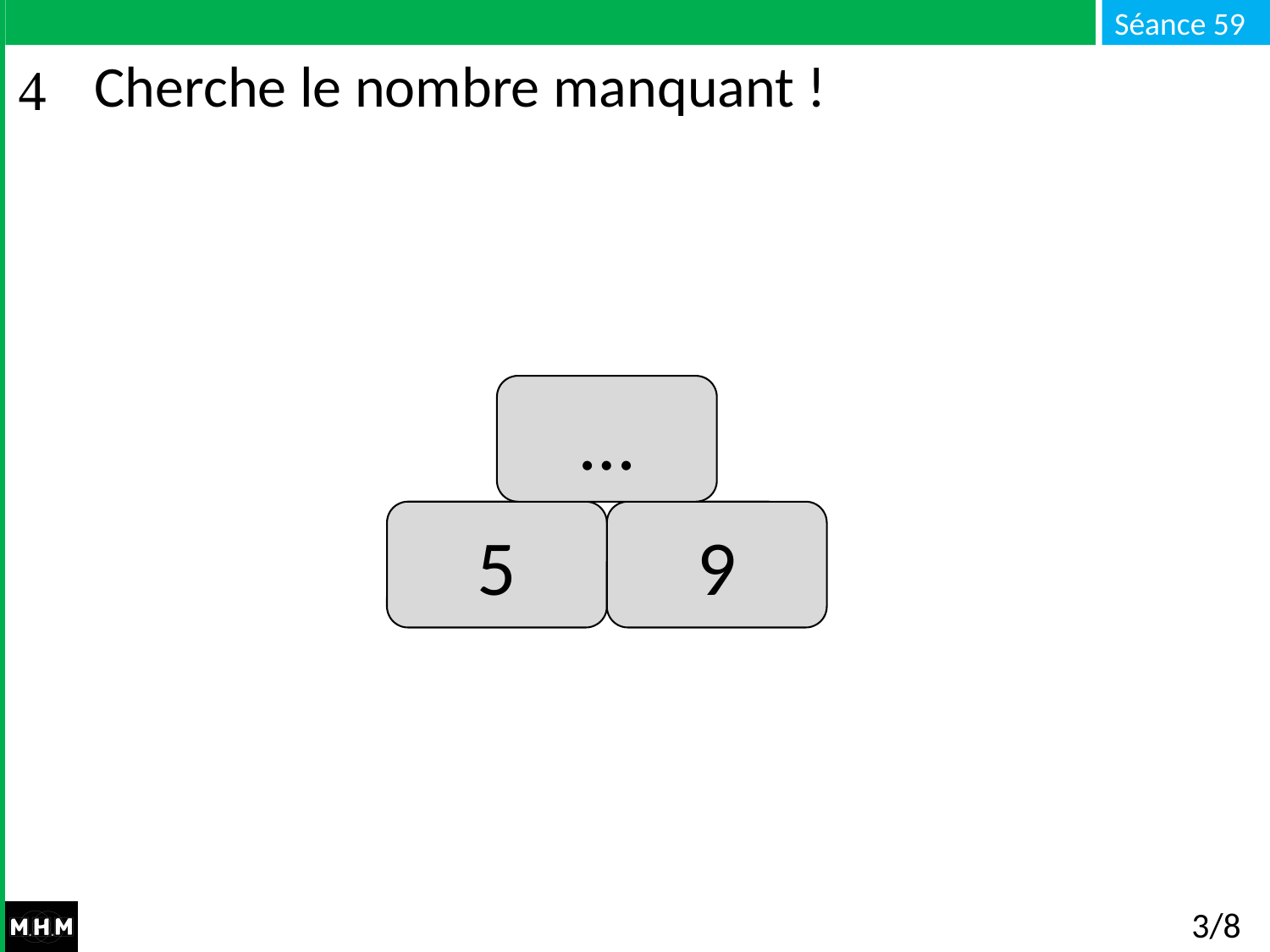

# Cherche le nombre manquant !
…
9
5
3/8